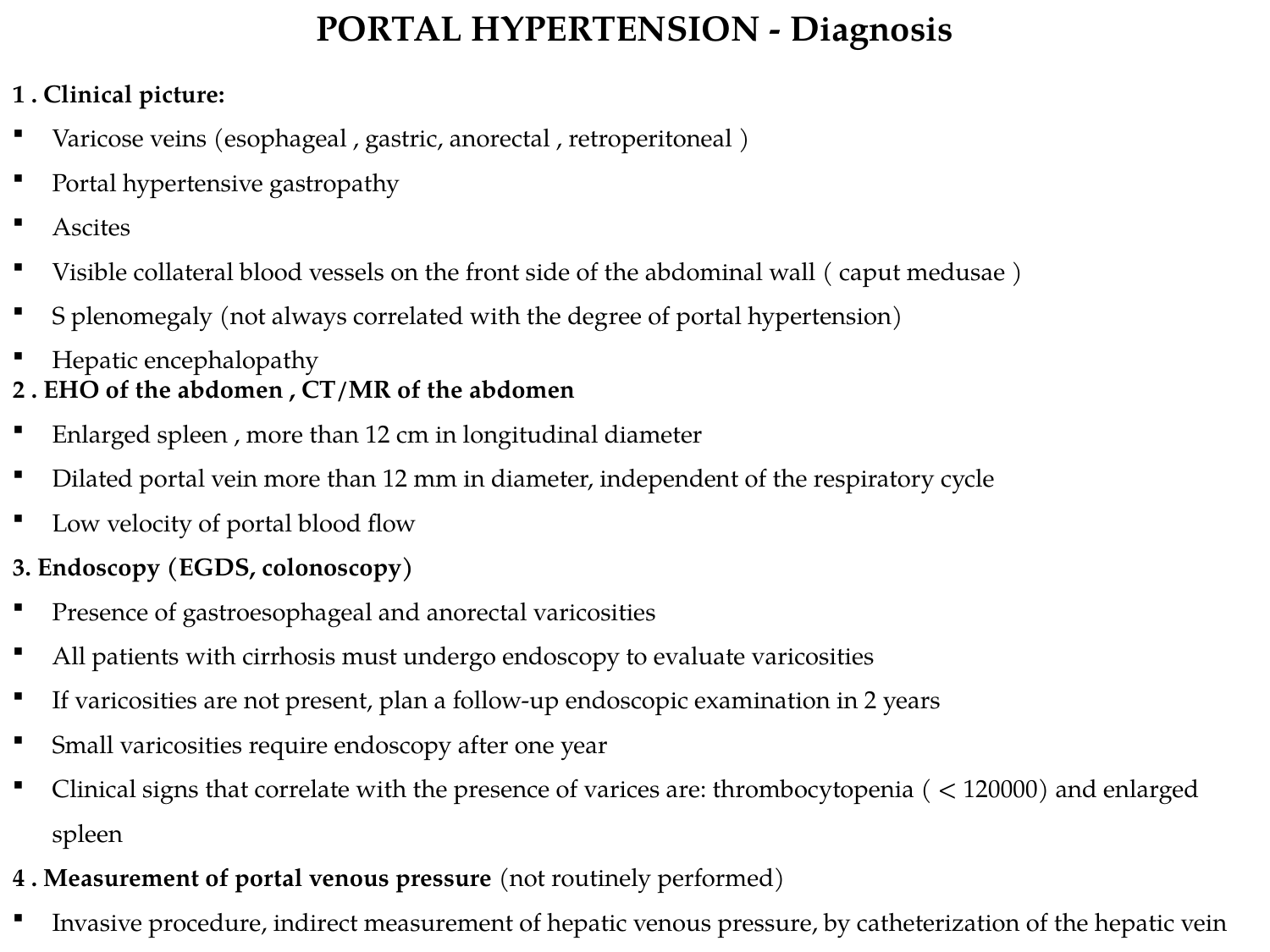

PORTAL HYPERTENSION - Diagnosis
1 . Clinical picture:
Varicose veins (esophageal , gastric, anorectal , retroperitoneal )
Portal hypertensive gastropathy
Ascites
Visible collateral blood vessels on the front side of the abdominal wall ( caput medusae )
S plenomegaly (not always correlated with the degree of portal hypertension)
Hepatic encephalopathy
2 . EHO of the abdomen , CT/MR of the abdomen
Enlarged spleen , more than 12 cm in longitudinal diameter
Dilated portal vein more than 12 mm in diameter, independent of the respiratory cycle
Low velocity of portal blood flow
3. Endoscopy (EGDS, colonoscopy)
Presence of gastroesophageal and anorectal varicosities
All patients with cirrhosis must undergo endoscopy to evaluate varicosities
If varicosities are not present, plan a follow-up endoscopic examination in 2 years
Small varicosities require endoscopy after one year
Clinical signs that correlate with the presence of varices are: thrombocytopenia ( < 120000) and enlarged spleen
4 . Measurement of portal venous pressure (not routinely performed)
Invasive procedure, indirect measurement of hepatic venous pressure, by catheterization of the hepatic vein